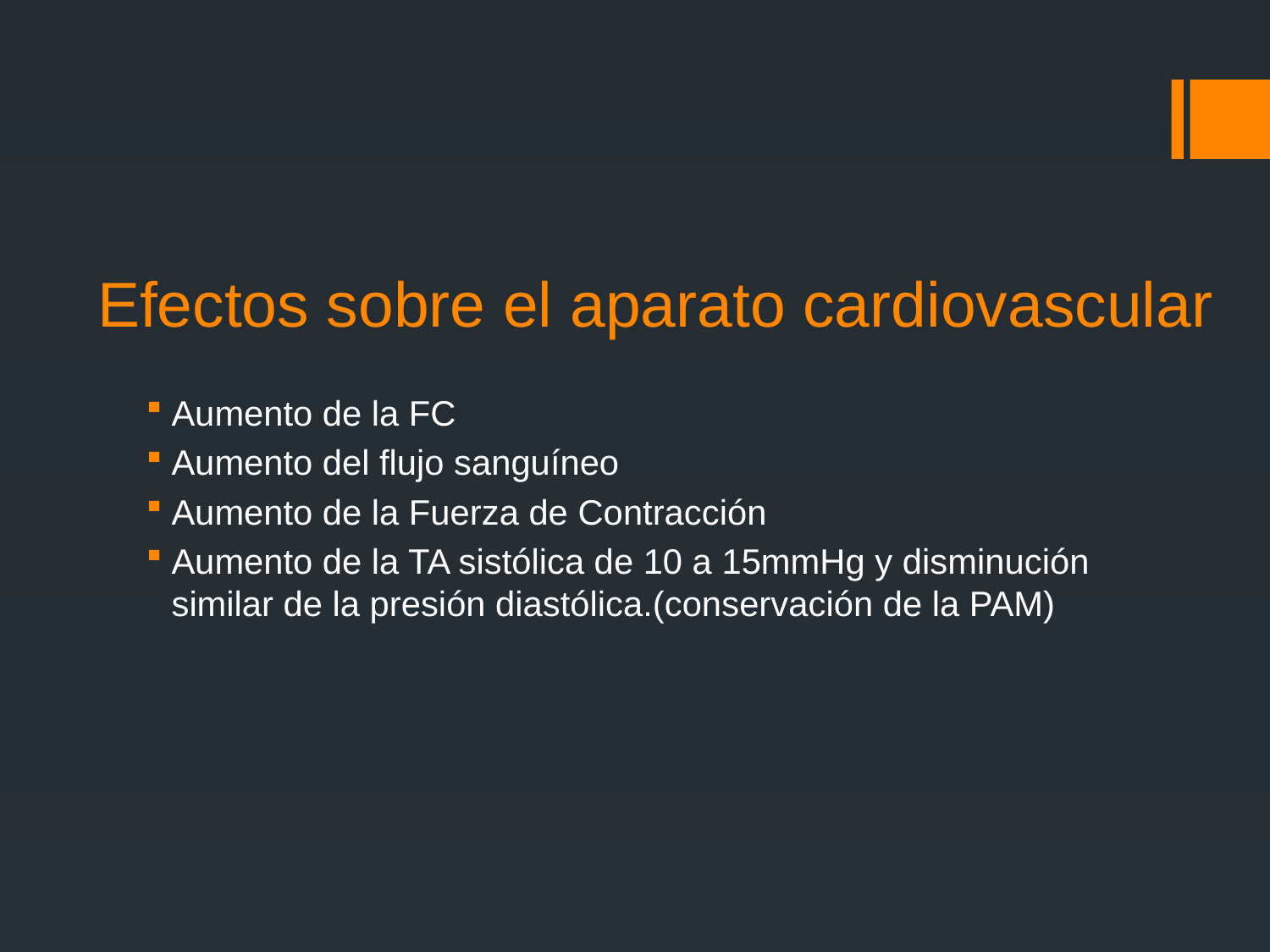

# Efectos sobre el aparato cardiovascular
Aumento de la FC
Aumento del flujo sanguíneo
Aumento de la Fuerza de Contracción
Aumento de la TA sistólica de 10 a 15mmHg y disminución similar de la presión diastólica.(conservación de la PAM)